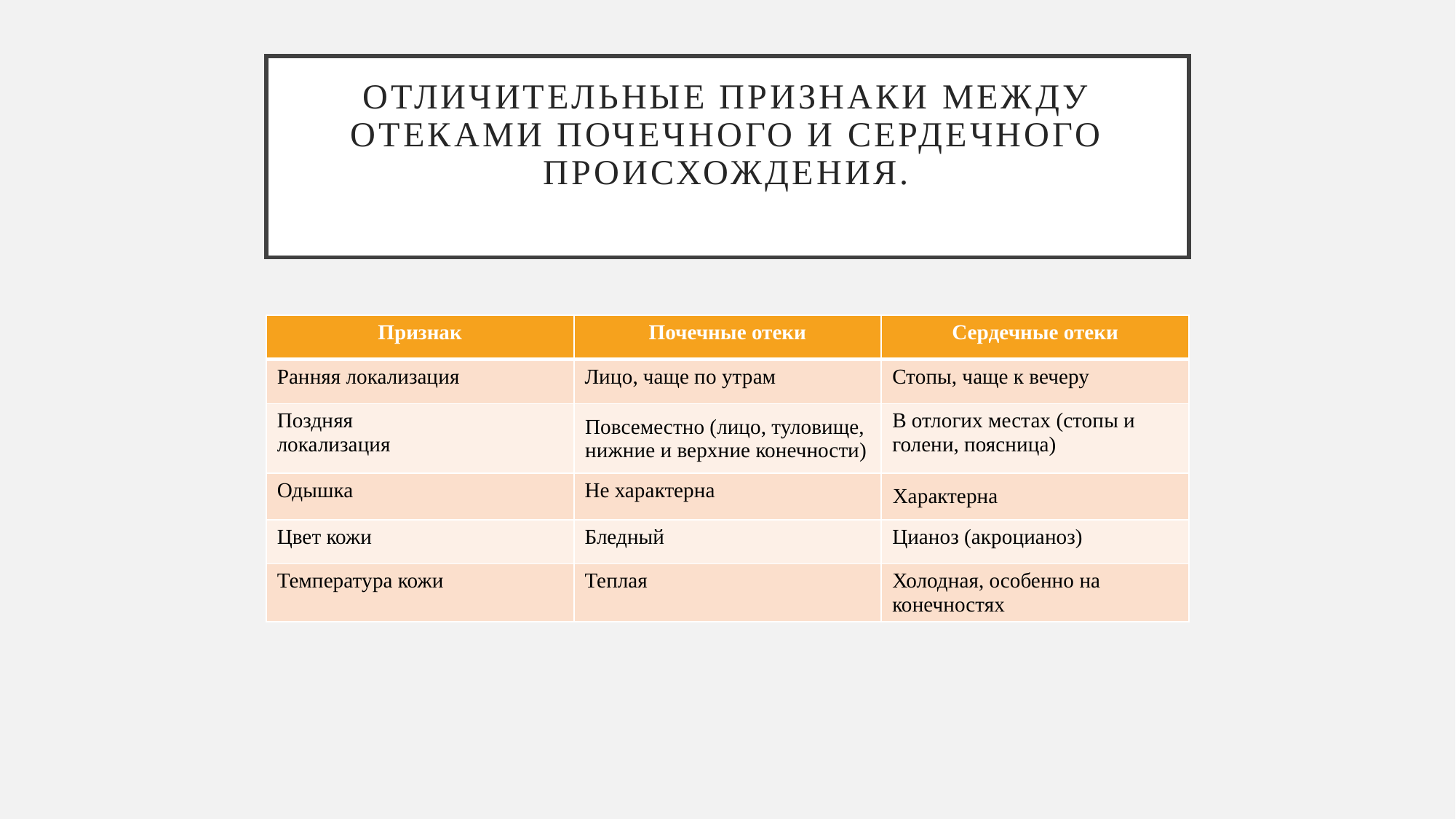

# отличительные признаки между отеками почечного и сердечного происхождения.
| Признак | Почечные отеки | Сердечные отеки |
| --- | --- | --- |
| Ранняя локализация | Лицо, чаще по утрам | Стопы, чаще к вечеру |
| Поздняя локализация | Повсеместно (лицо, туловище, нижние и верхние конечности) | В отлогих местах (стопы и голени, поясница) |
| Одышка | Не характерна | Характерна |
| Цвет кожи | Бледный | Цианоз (акроцианоз) |
| Температура кожи | Теплая | Холодная, особенно на конечностях |